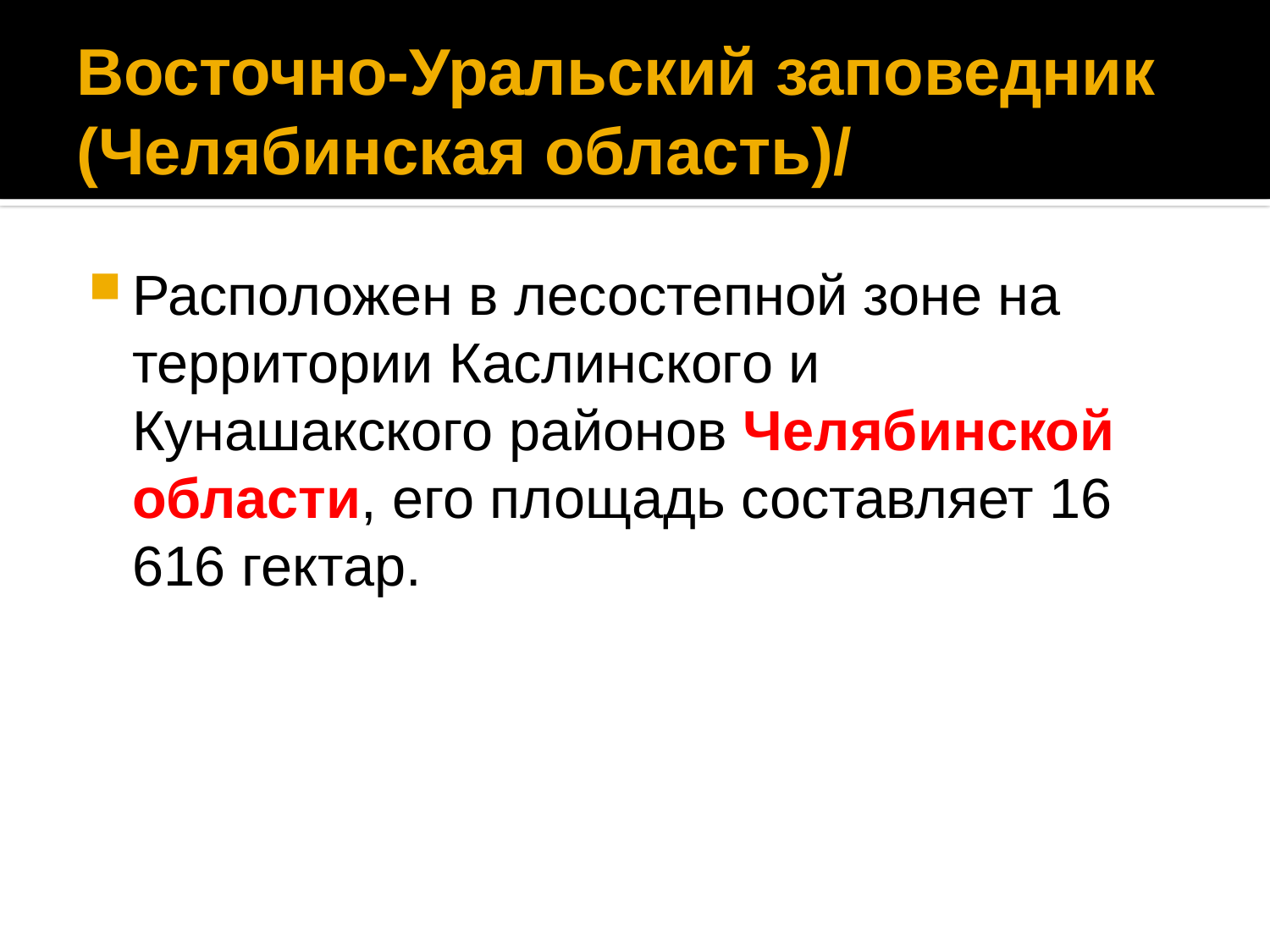

# Восточно-Уральский заповедник (Челябинская область)/
Расположен в лесостепной зоне на территории Каслинского и Кунашакского районов Челябинской области, его площадь составляет 16 616 гектар.